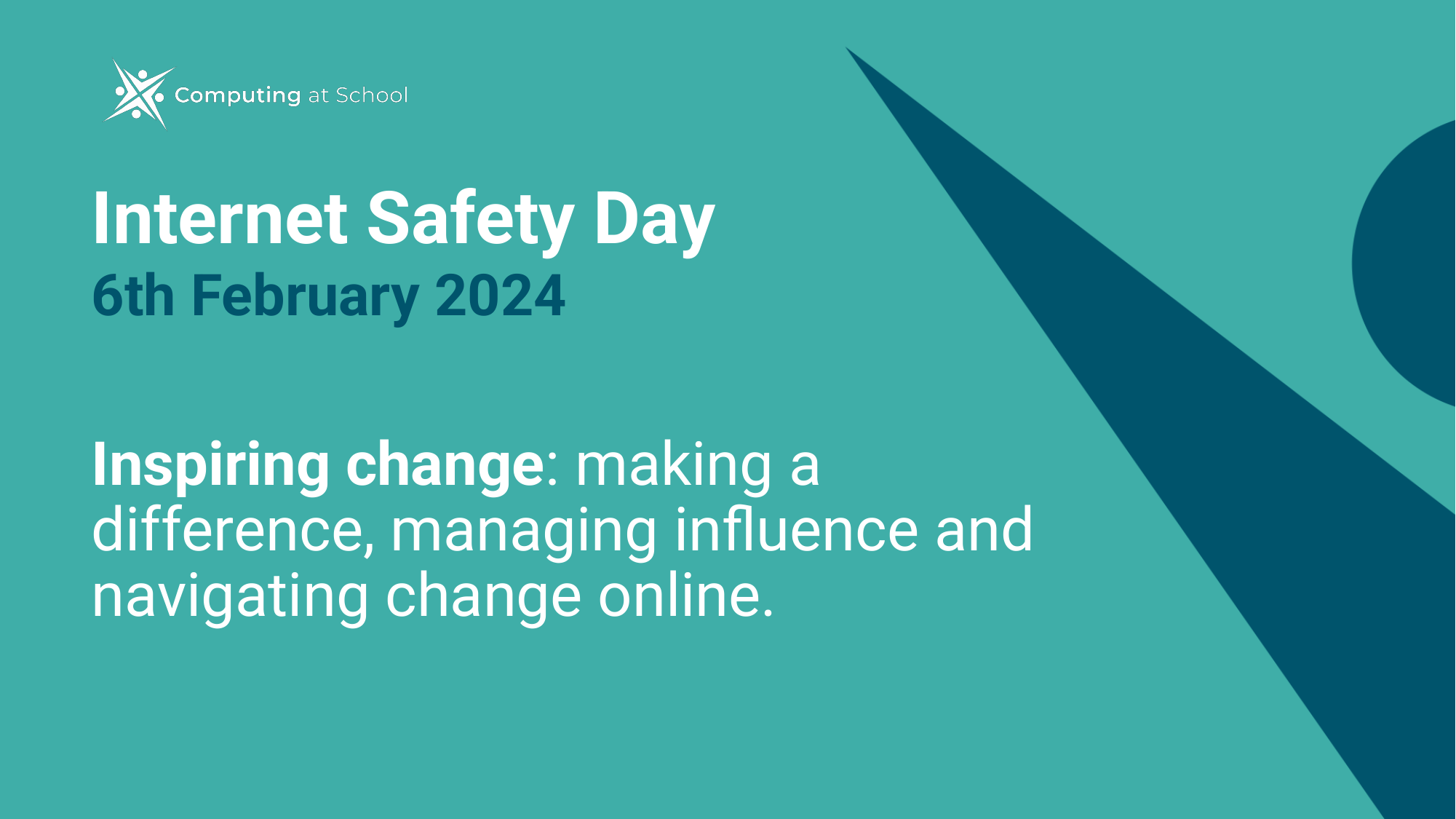

Internet Safety Day
6th February 2024
Inspiring change: making a difference, managing influence and navigating change online.